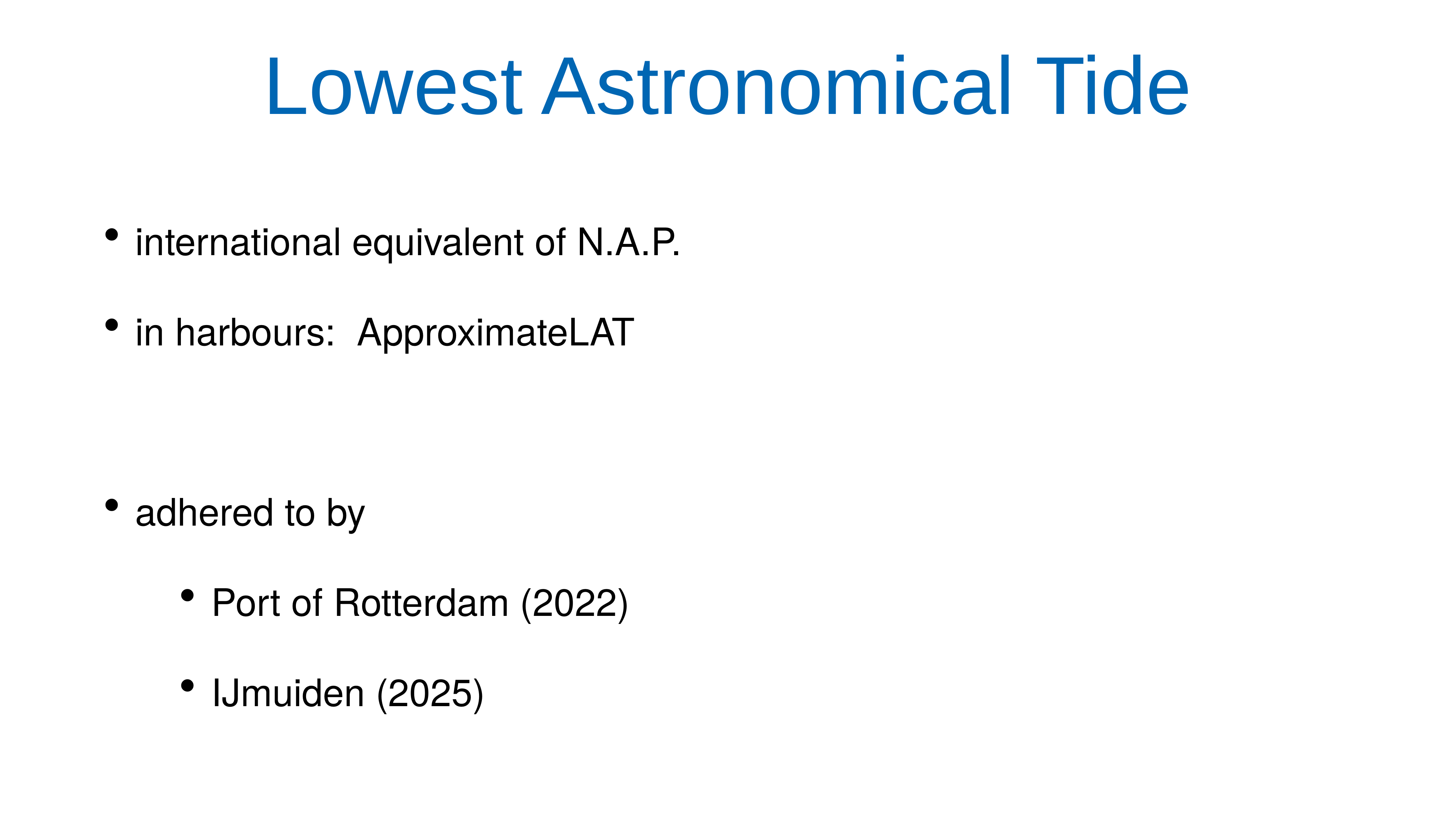

# Lowest Astronomical Tide
international equivalent of N.A.P.
in harbours:  ApproximateLAT

adhered to by
Port of Rotterdam (2022)
IJmuiden (2025)